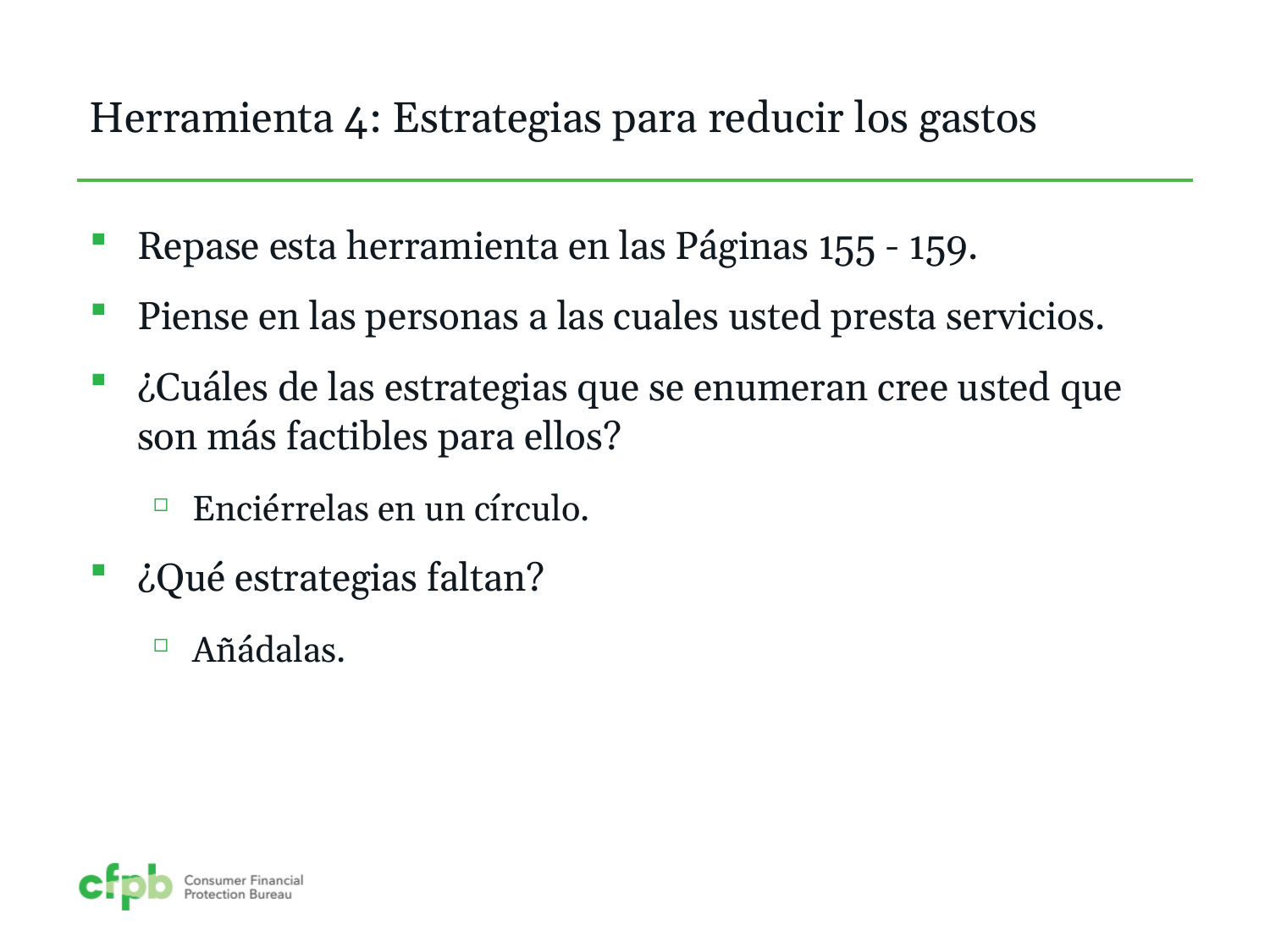

# Herramienta 4: Estrategias para reducir los gastos
Repase esta herramienta en las Páginas 155 - 159.
Piense en las personas a las cuales usted presta servicios.
¿Cuáles de las estrategias que se enumeran cree usted que son más factibles para ellos?
Enciérrelas en un círculo.
¿Qué estrategias faltan?
Añádalas.